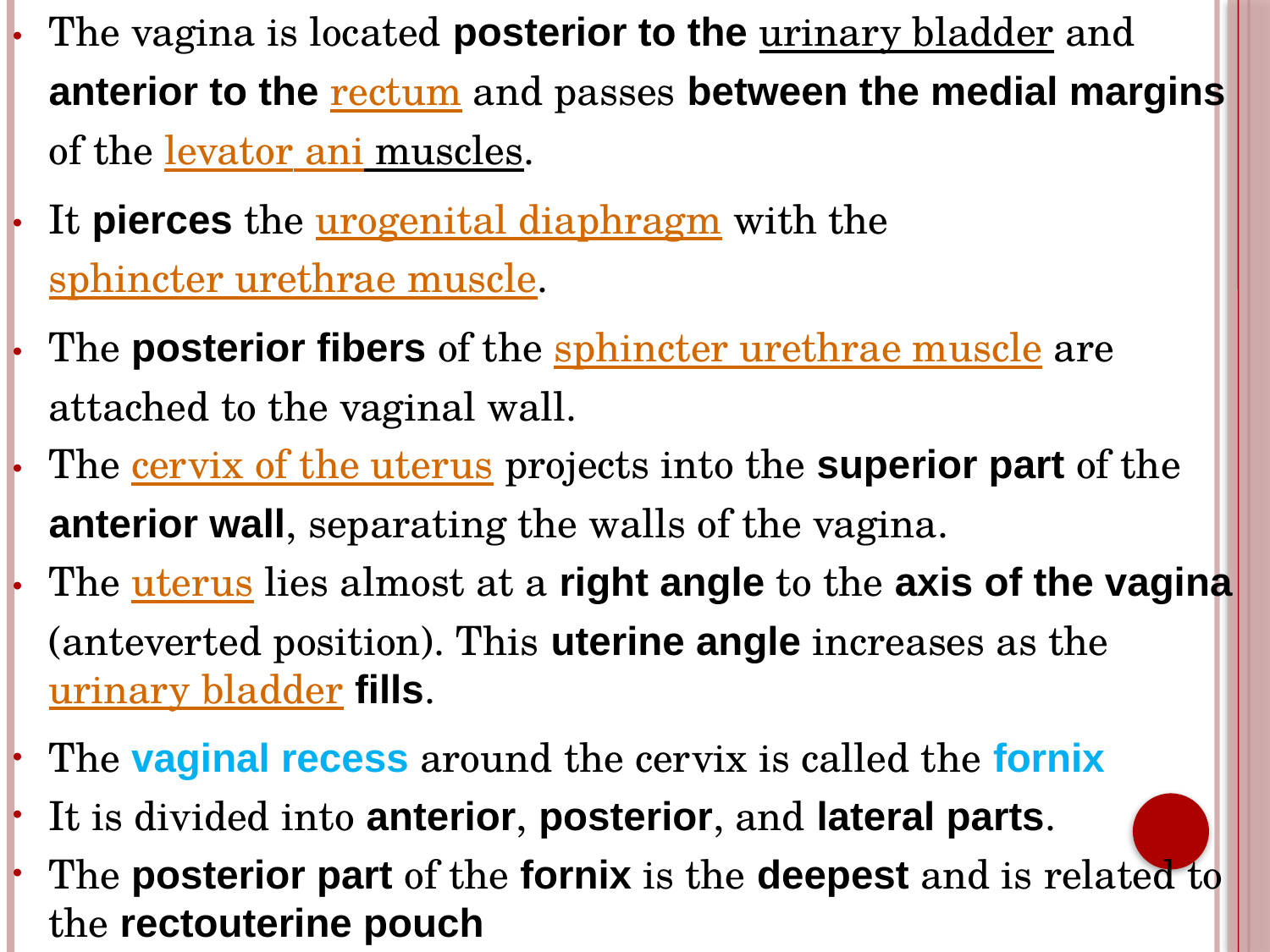

The vagina is located posterior to the urinary bladder and anterior to the rectum and passes between the medial margins of the levator ani muscles.
It pierces the urogenital diaphragm with the sphincter urethrae muscle.
The posterior fibers of the sphincter urethrae muscle are attached to the vaginal wall.
The cervix of the uterus projects into the superior part of the anterior wall, separating the walls of the vagina.
The uterus lies almost at a right angle to the axis of the vagina (anteverted position). This uterine angle increases as the urinary bladder fills.
The vaginal recess around the cervix is called the fornix
It is divided into anterior, posterior, and lateral parts.
The posterior part of the fornix is the deepest and is related to the rectouterine pouch